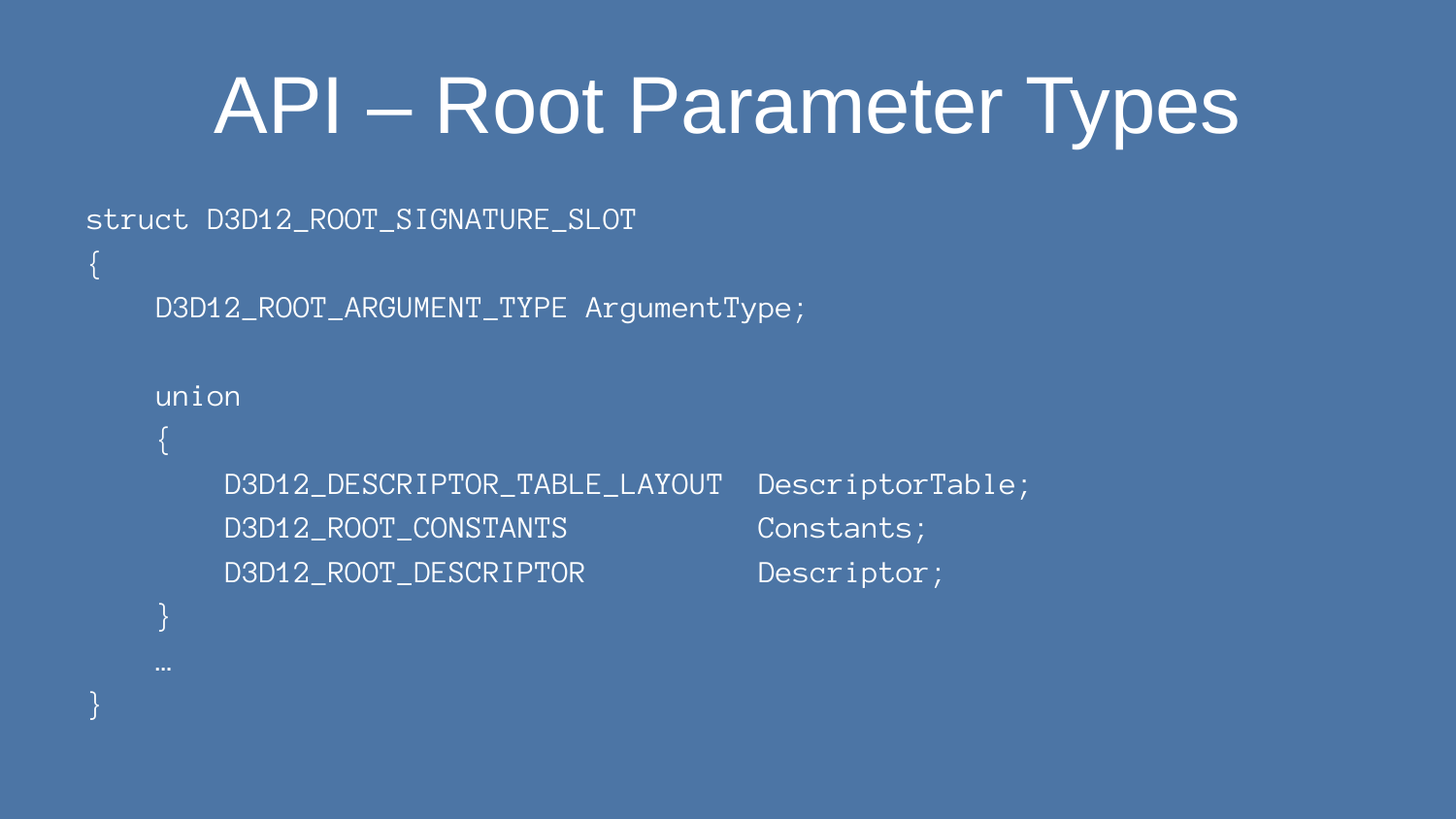

# API – Root Parameter Types
struct D3D12_ROOT_SIGNATURE_SLOT
{
    D3D12_ROOT_ARGUMENT_TYPE ArgumentType;

    union
    {
        D3D12_DESCRIPTOR_TABLE_LAYOUT  DescriptorTable;
        D3D12_ROOT_CONSTANTS           Constants;
        D3D12_ROOT_DESCRIPTOR          Descriptor;
    }
    …
}